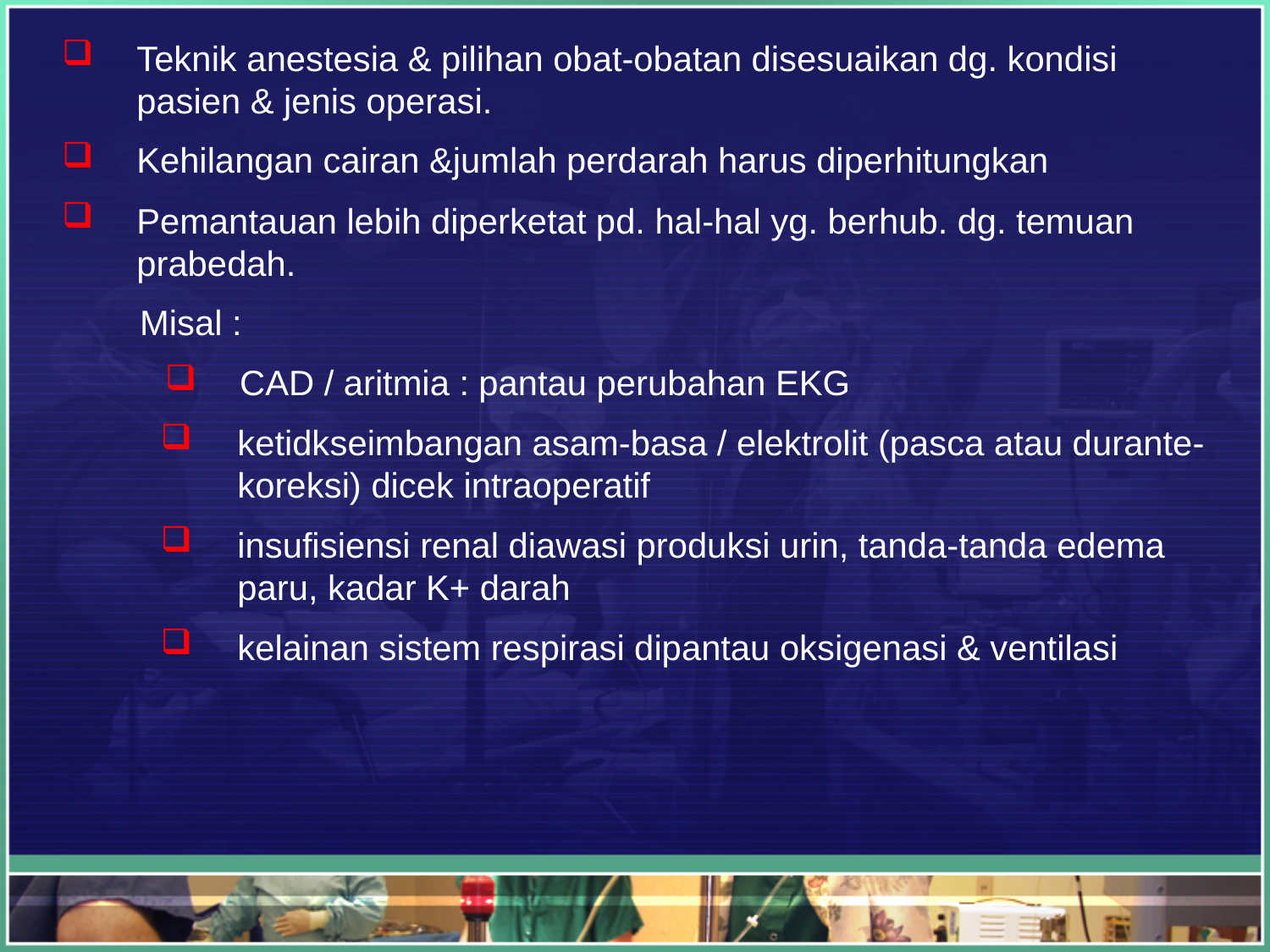

Teknik anestesia & pilihan obat-obatan disesuaikan dg. kondisi pasien & jenis operasi.
Kehilangan cairan &jumlah perdarah harus diperhitungkan
Pemantauan lebih diperketat pd. hal-hal yg. berhub. dg. temuan prabedah.
        Misal :
CAD / aritmia : pantau perubahan EKG
ketidkseimbangan asam-basa / elektrolit (pasca atau durante- koreksi) dicek intraoperatif
insufisiensi renal diawasi produksi urin, tanda-tanda edema paru, kadar K+ darah
kelainan sistem respirasi dipantau oksigenasi & ventilasi